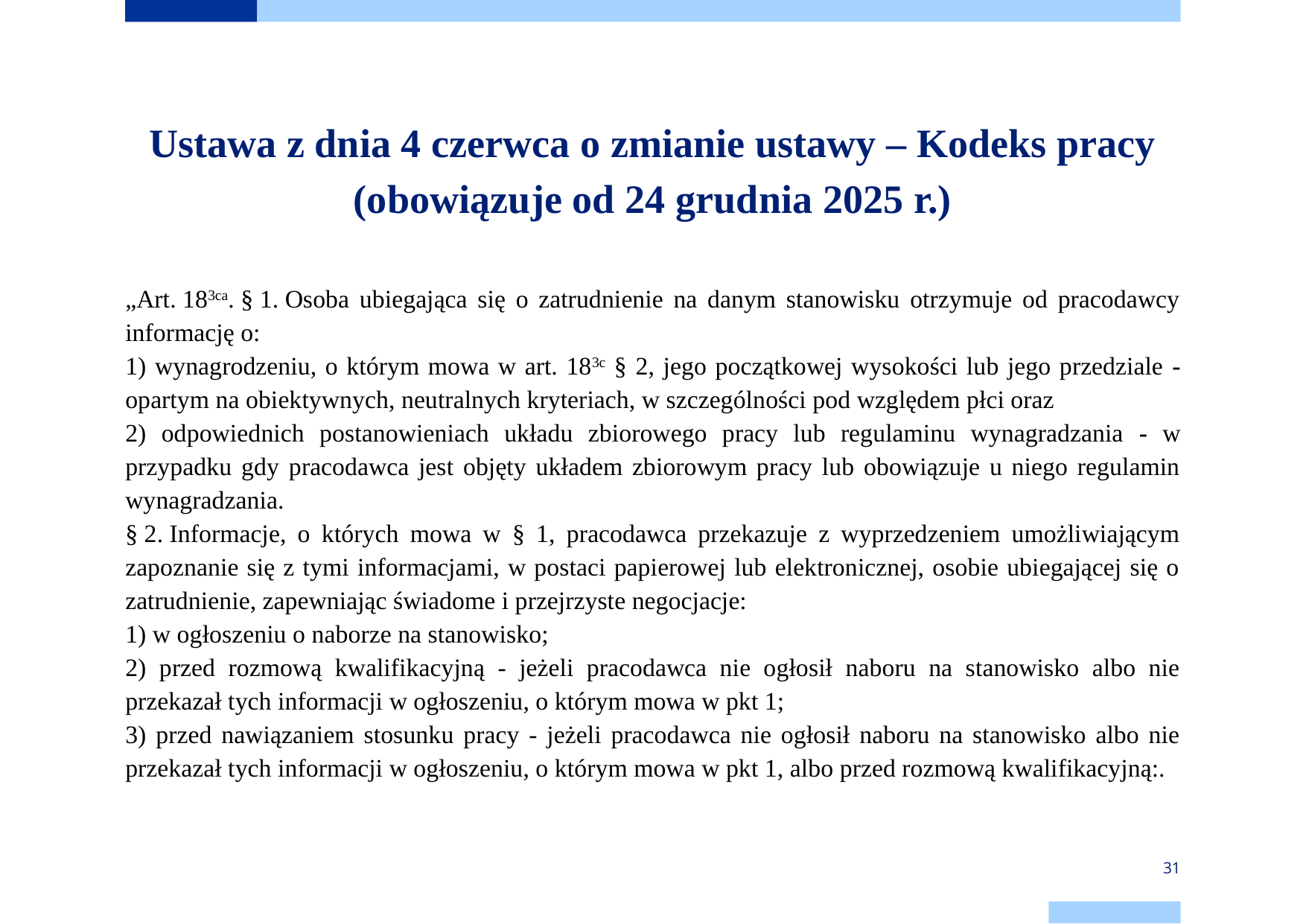

# Ustawa z dnia 4 czerwca o zmianie ustawy – Kodeks pracy (obowiązuje od 24 grudnia 2025 r.)

„Art. 183ca. § 1. Osoba ubiegająca się o zatrudnienie na danym stanowisku otrzymuje od pracodawcy informację o:
1) wynagrodzeniu, o którym mowa w art. 183c § 2, jego początkowej wysokości lub jego przedziale - opartym na obiektywnych, neutralnych kryteriach, w szczególności pod względem płci oraz
2) odpowiednich postanowieniach układu zbiorowego pracy lub regulaminu wynagradzania - w przypadku gdy pracodawca jest objęty układem zbiorowym pracy lub obowiązuje u niego regulamin wynagradzania.
§ 2. Informacje, o których mowa w § 1, pracodawca przekazuje z wyprzedzeniem umożliwiającym zapoznanie się z tymi informacjami, w postaci papierowej lub elektronicznej, osobie ubiegającej się o zatrudnienie, zapewniając świadome i przejrzyste negocjacje:
1) w ogłoszeniu o naborze na stanowisko;
2) przed rozmową kwalifikacyjną - jeżeli pracodawca nie ogłosił naboru na stanowisko albo nie przekazał tych informacji w ogłoszeniu, o którym mowa w pkt 1;
3) przed nawiązaniem stosunku pracy - jeżeli pracodawca nie ogłosił naboru na stanowisko albo nie przekazał tych informacji w ogłoszeniu, o którym mowa w pkt 1, albo przed rozmową kwalifikacyjną:.

31